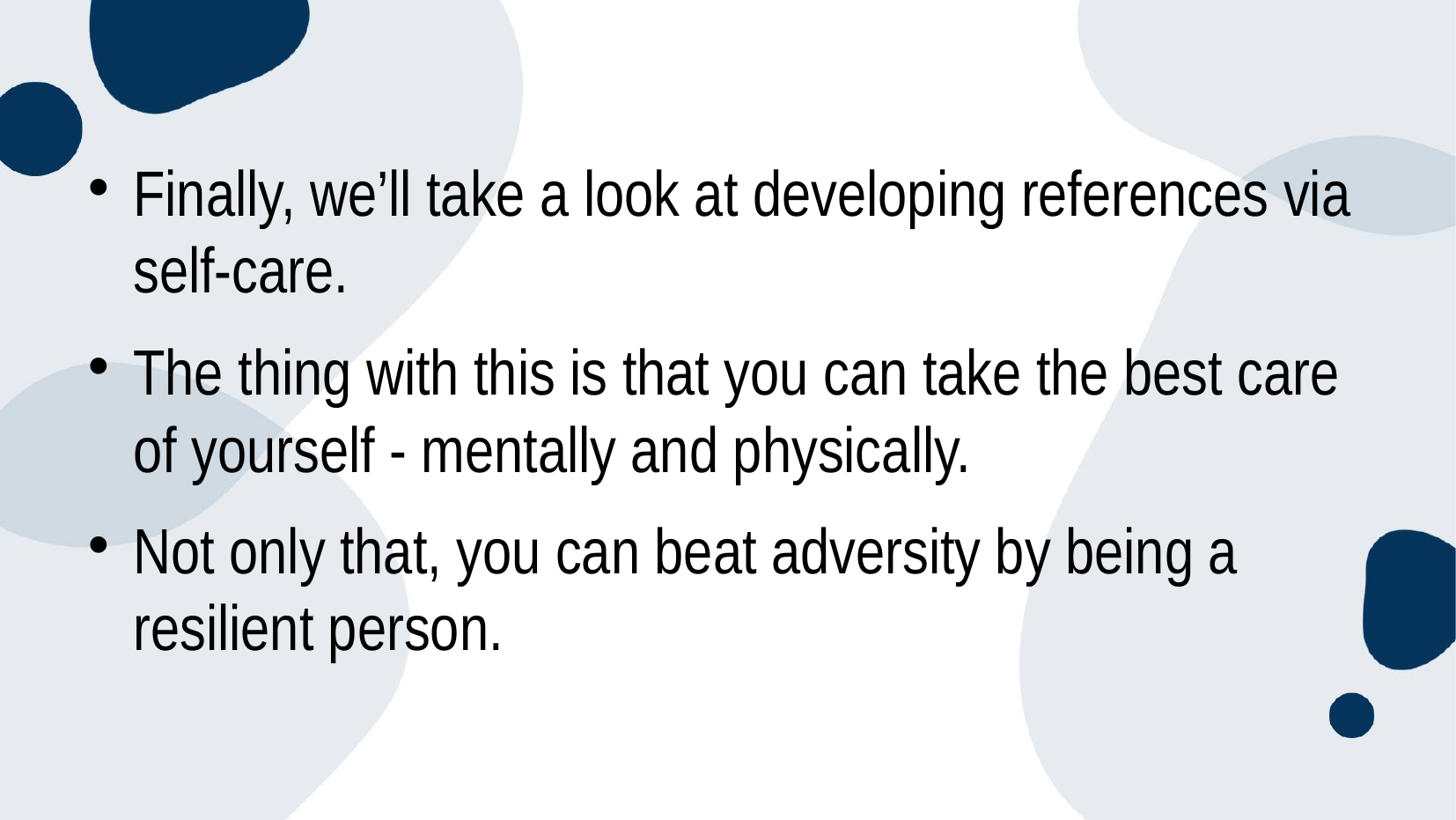

#
Finally, we’ll take a look at developing references via self-care.
The thing with this is that you can take the best care of yourself - mentally and physically.
Not only that, you can beat adversity by being a resilient person.